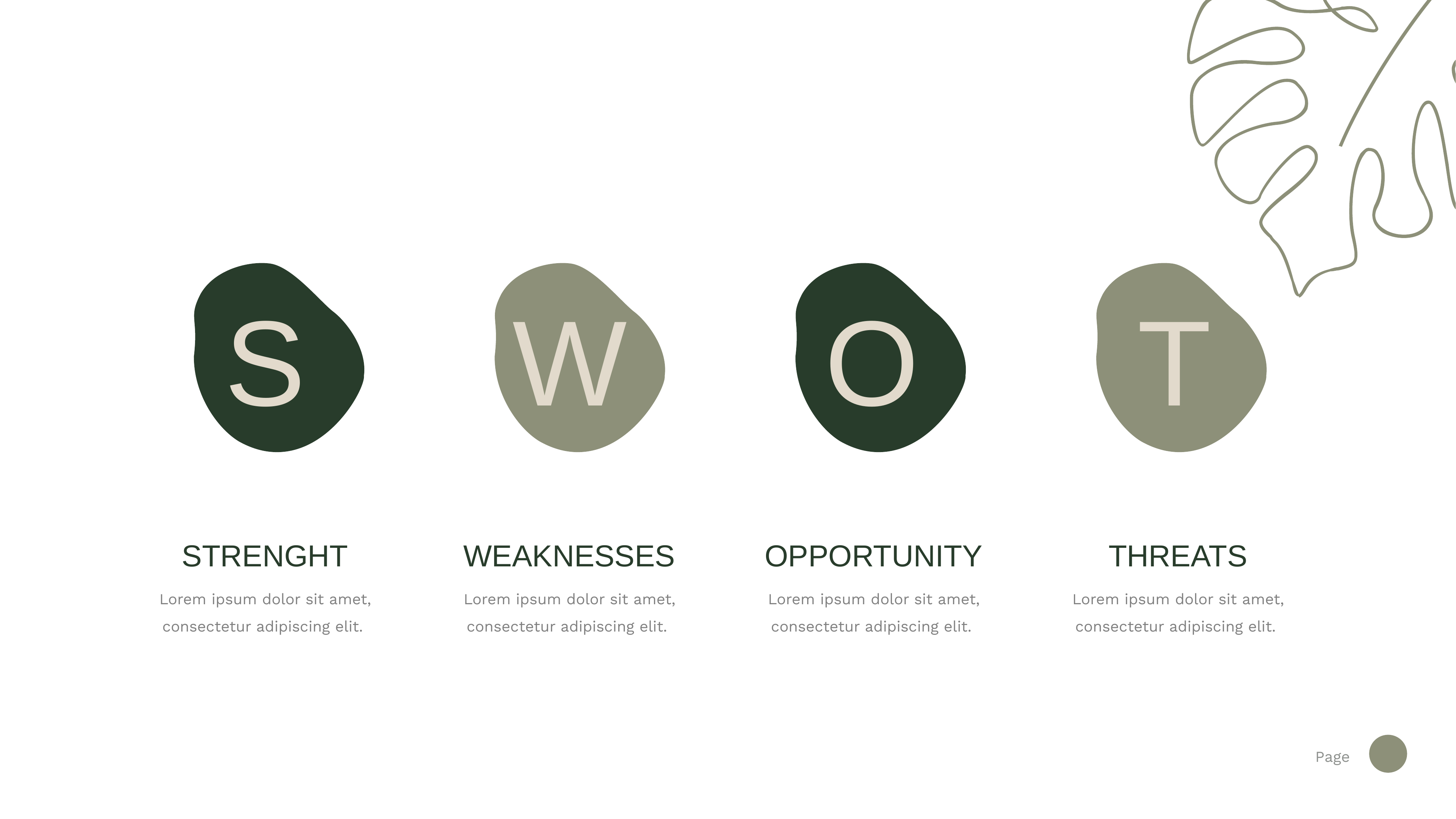

S
W
O
T
STRENGHT
WEAKNESSES
OPPORTUNITY
THREATS
Lorem ipsum dolor sit amet, consectetur adipiscing elit.
Lorem ipsum dolor sit amet, consectetur adipiscing elit.
Lorem ipsum dolor sit amet, consectetur adipiscing elit.
Lorem ipsum dolor sit amet, consectetur adipiscing elit.

Page
34